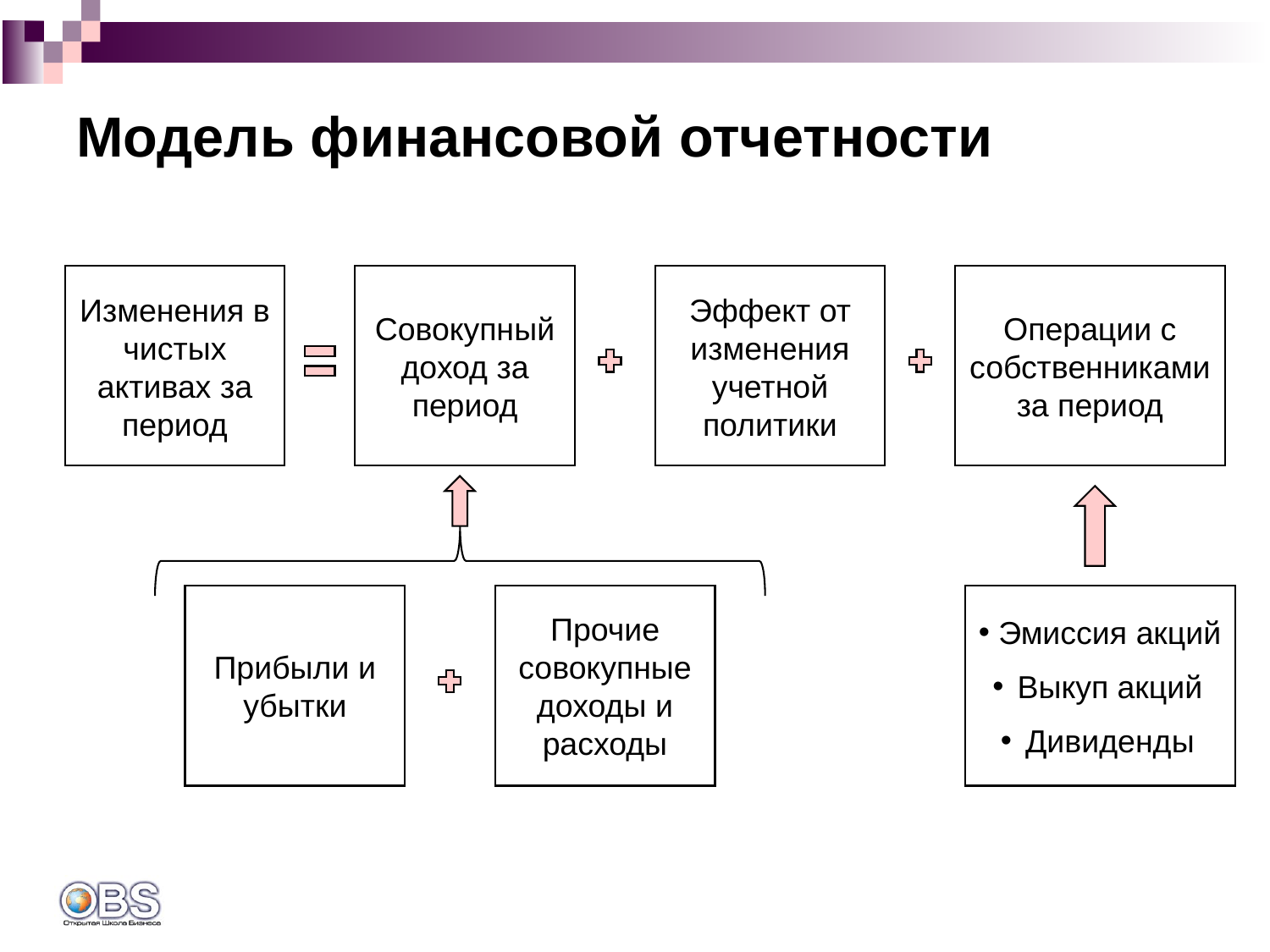

# Модель финансовой отчетности

Изменения в чистых активах за период
Совокупный доход за период
Эффект от изменения учетной политики
Операции с собственниками за период

Прибыли и убытки
Прочие совокупные доходы и расходы
 Эмиссия акций
 Выкуп акций
 Дивиденды